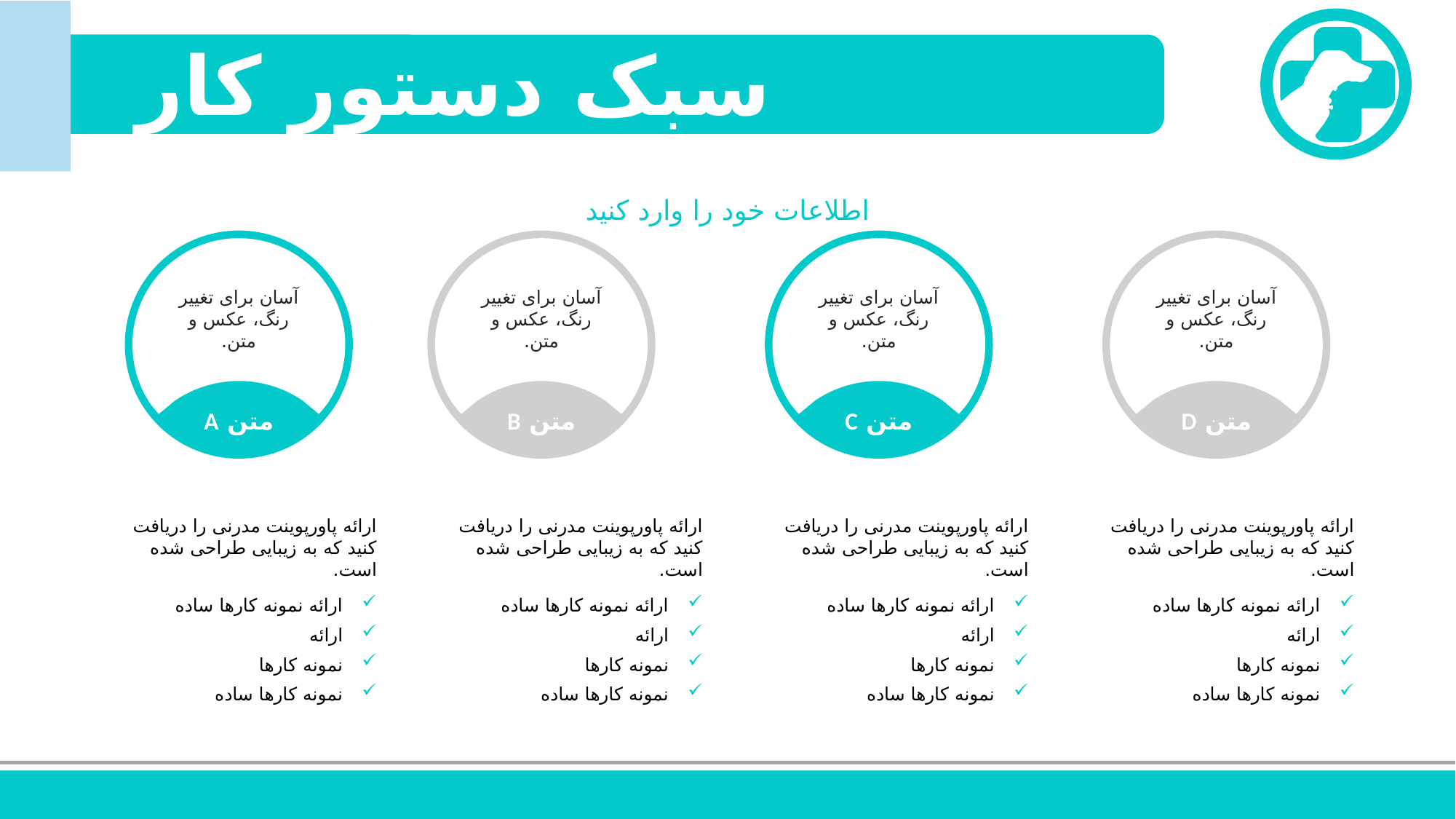

سبک دستور کار
اطلاعات خود را وارد کنید

آسان برای تغییر رنگ، عکس و متن.
متن A

آسان برای تغییر رنگ، عکس و متن.
متن B

آسان برای تغییر رنگ، عکس و متن.
متن C

آسان برای تغییر رنگ، عکس و متن.
متن D
ارائه پاورپوینت مدرنی را دریافت کنید که به زیبایی طراحی شده است.
ارائه نمونه کارها ساده
ارائه
نمونه کارها
نمونه کارها ساده
ارائه پاورپوینت مدرنی را دریافت کنید که به زیبایی طراحی شده است.
ارائه نمونه کارها ساده
ارائه
نمونه کارها
نمونه کارها ساده
ارائه پاورپوینت مدرنی را دریافت کنید که به زیبایی طراحی شده است.
ارائه نمونه کارها ساده
ارائه
نمونه کارها
نمونه کارها ساده
ارائه پاورپوینت مدرنی را دریافت کنید که به زیبایی طراحی شده است.
ارائه نمونه کارها ساده
ارائه
نمونه کارها
نمونه کارها ساده